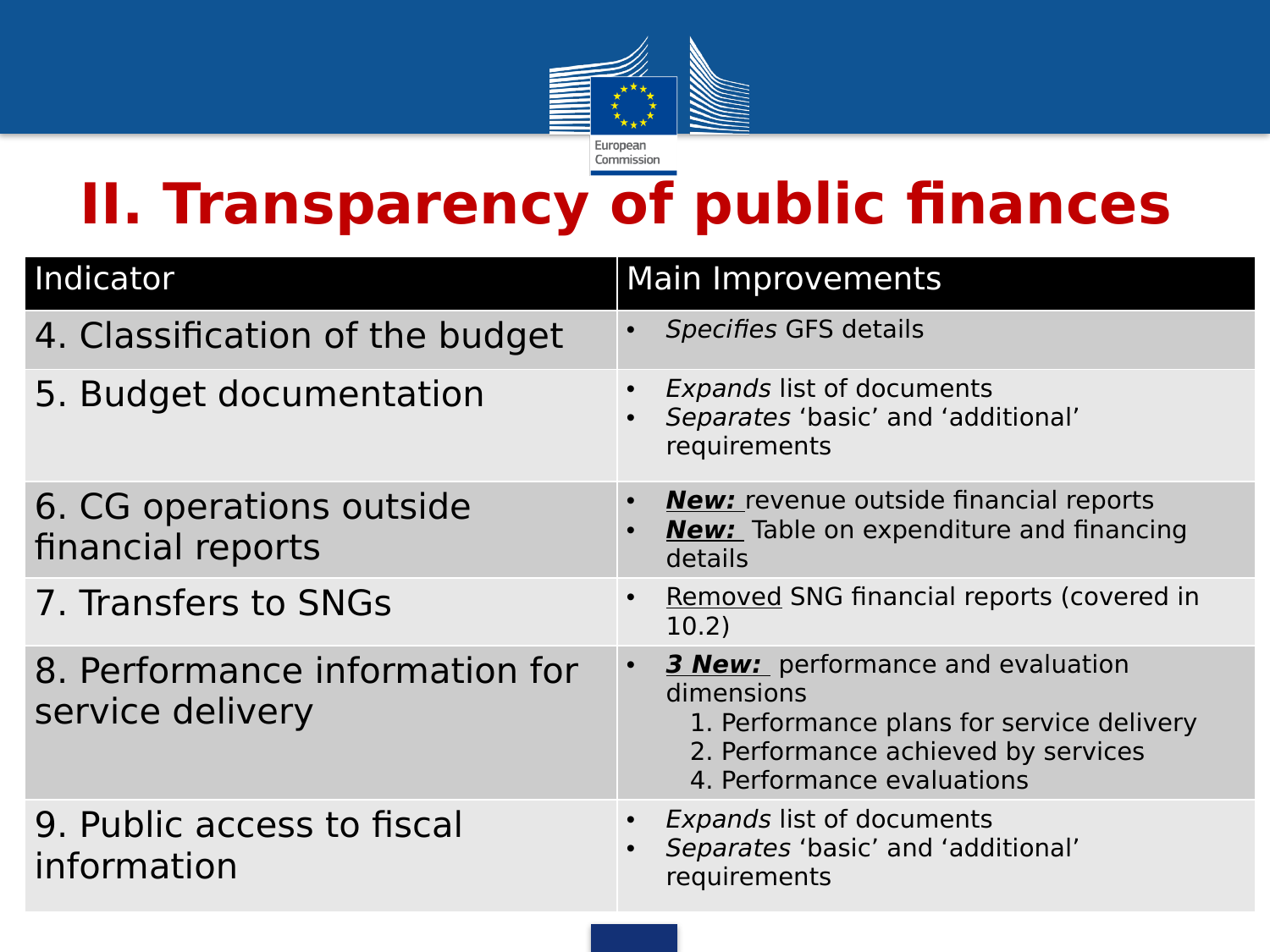

# II. Transparency of public finances
| Indicator | Main Improvements |
| --- | --- |
| 4. Classification of the budget | Specifies GFS details |
| 5. Budget documentation | Expands list of documents Separates ‘basic’ and ‘additional’ requirements |
| 6. CG operations outside financial reports | New: revenue outside financial reports New: Table on expenditure and financing details |
| 7. Transfers to SNGs | Removed SNG financial reports (covered in 10.2) |
| 8. Performance information for service delivery | 3 New: performance and evaluation dimensions 1. Performance plans for service delivery 2. Performance achieved by services 4. Performance evaluations |
| 9. Public access to fiscal information | Expands list of documents Separates ‘basic’ and ‘additional’ requirements |
9